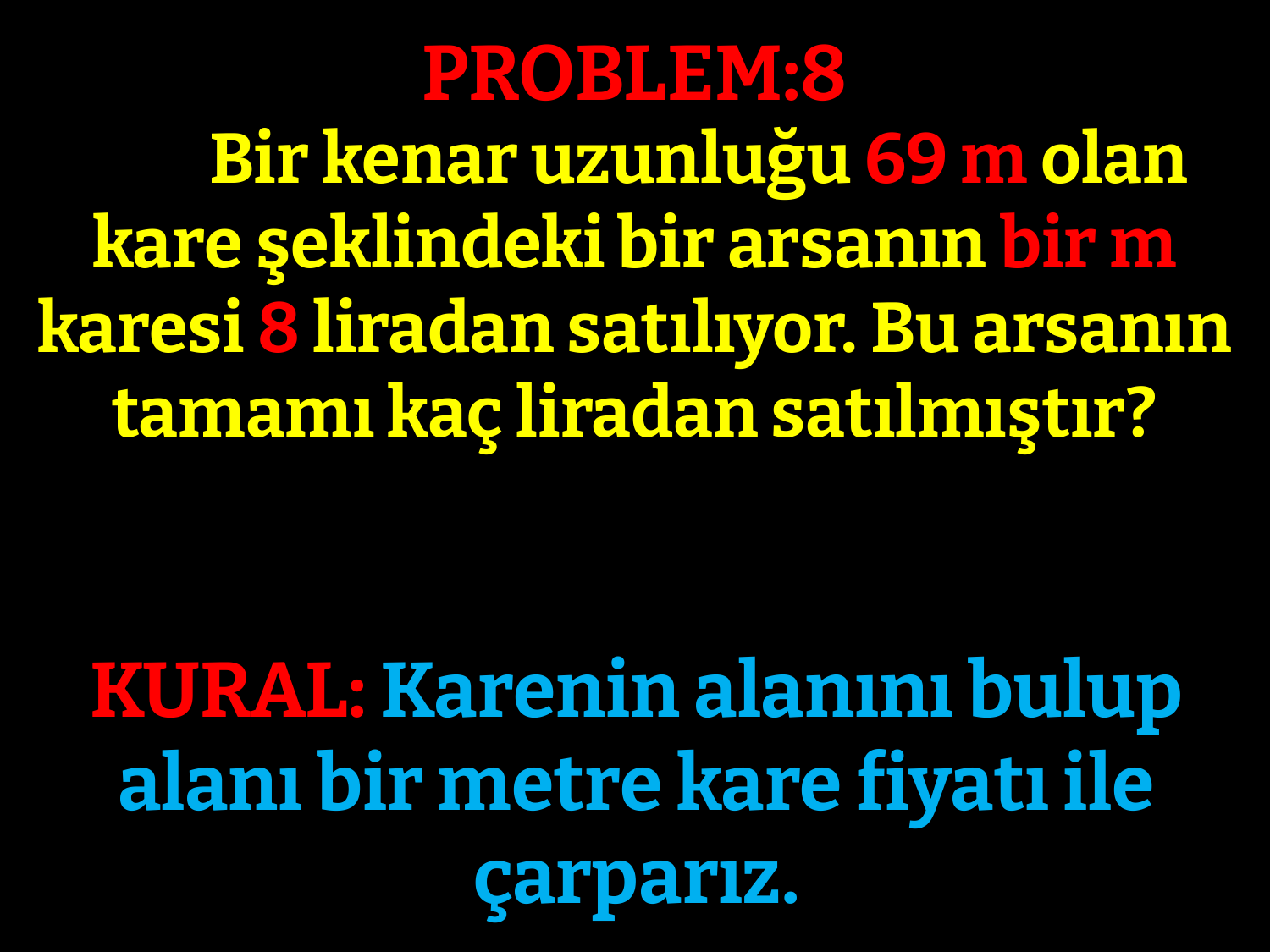

PROBLEM:8
 	Bir kenar uzunluğu 69 m olan kare şeklindeki bir arsanın bir m karesi 8 liradan satılıyor. Bu arsanın tamamı kaç liradan satılmıştır?
#
KURAL: Karenin alanını bulup alanı bir metre kare fiyatı ile çarparız.